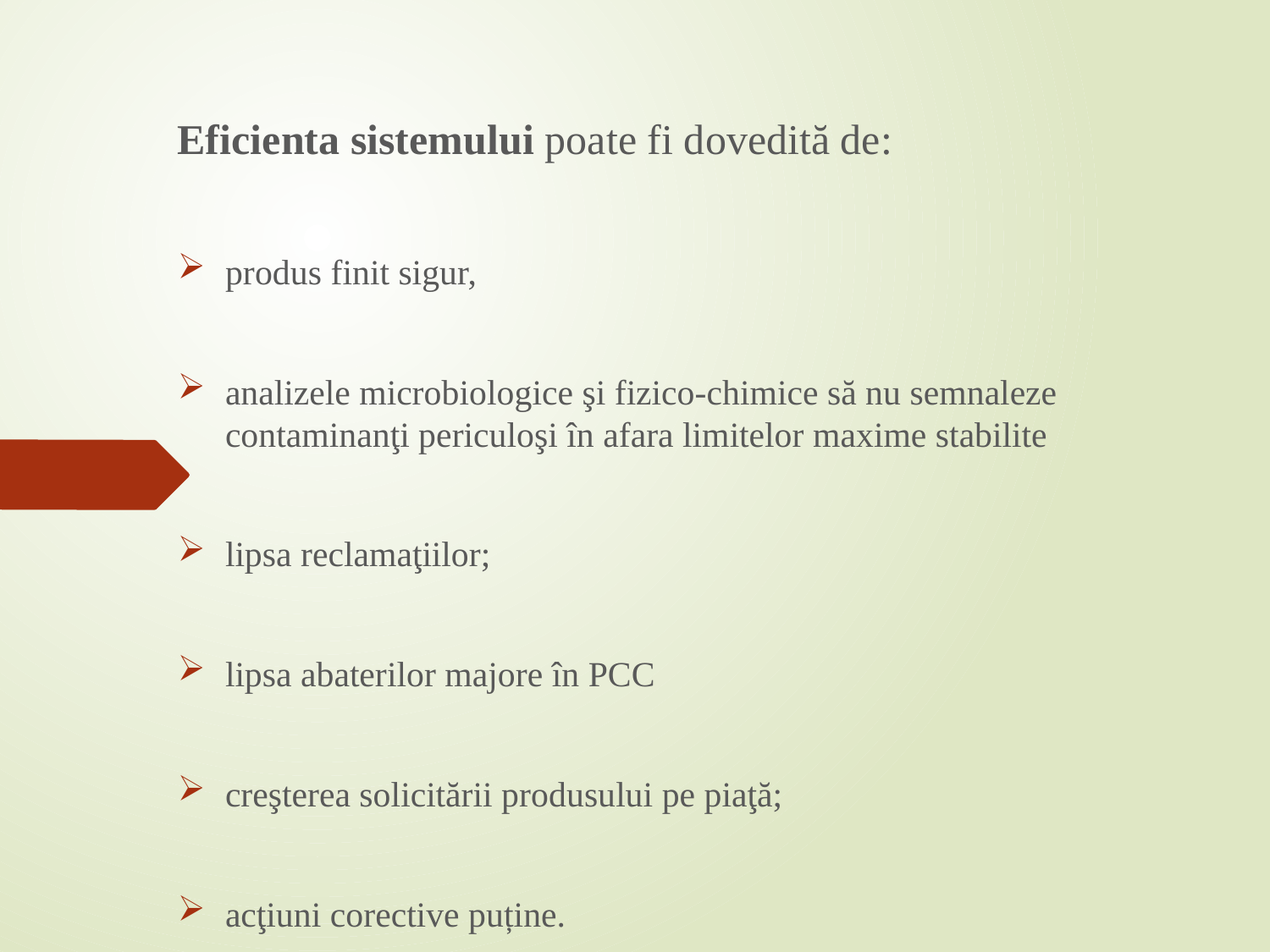

Eficienta sistemului poate fi dovedită de:

produs finit sigur,

analizele microbiologice şi fizico-chimice să nu semnaleze contaminanţi periculoşi în afara limitelor maxime stabilite

lipsa reclamaţiilor;

lipsa abaterilor majore în PCC

creşterea solicitării produsului pe piaţă;

acţiuni corective puține.